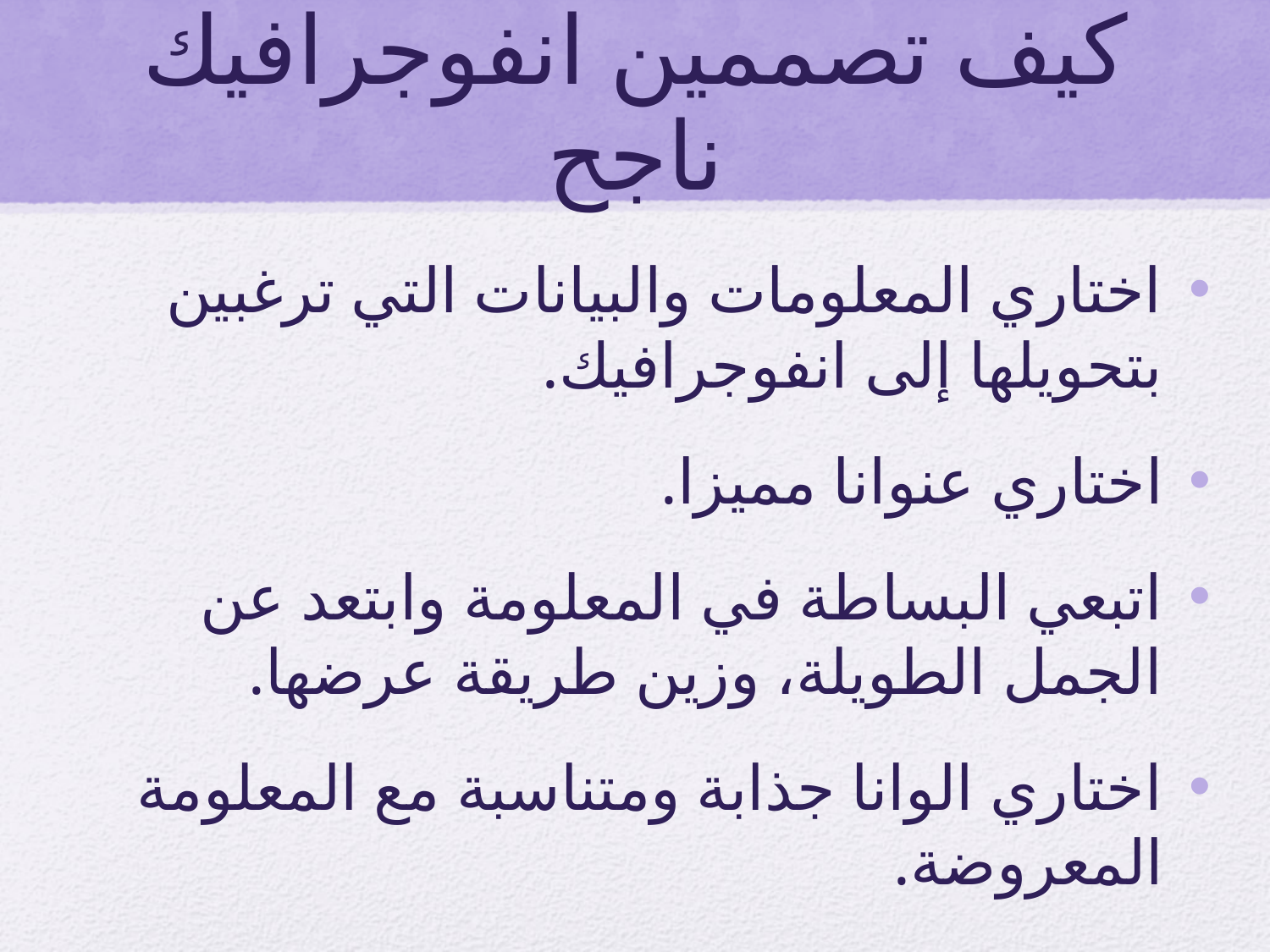

# كيف تصممين انفوجرافيك ناجح
اختاري المعلومات والبيانات التي ترغبين بتحويلها إلى انفوجرافيك.
اختاري عنوانا مميزا.
اتبعي البساطة في المعلومة وابتعد عن الجمل الطويلة، وزين طريقة عرضها.
اختاري الوانا جذابة ومتناسبة مع المعلومة المعروضة.